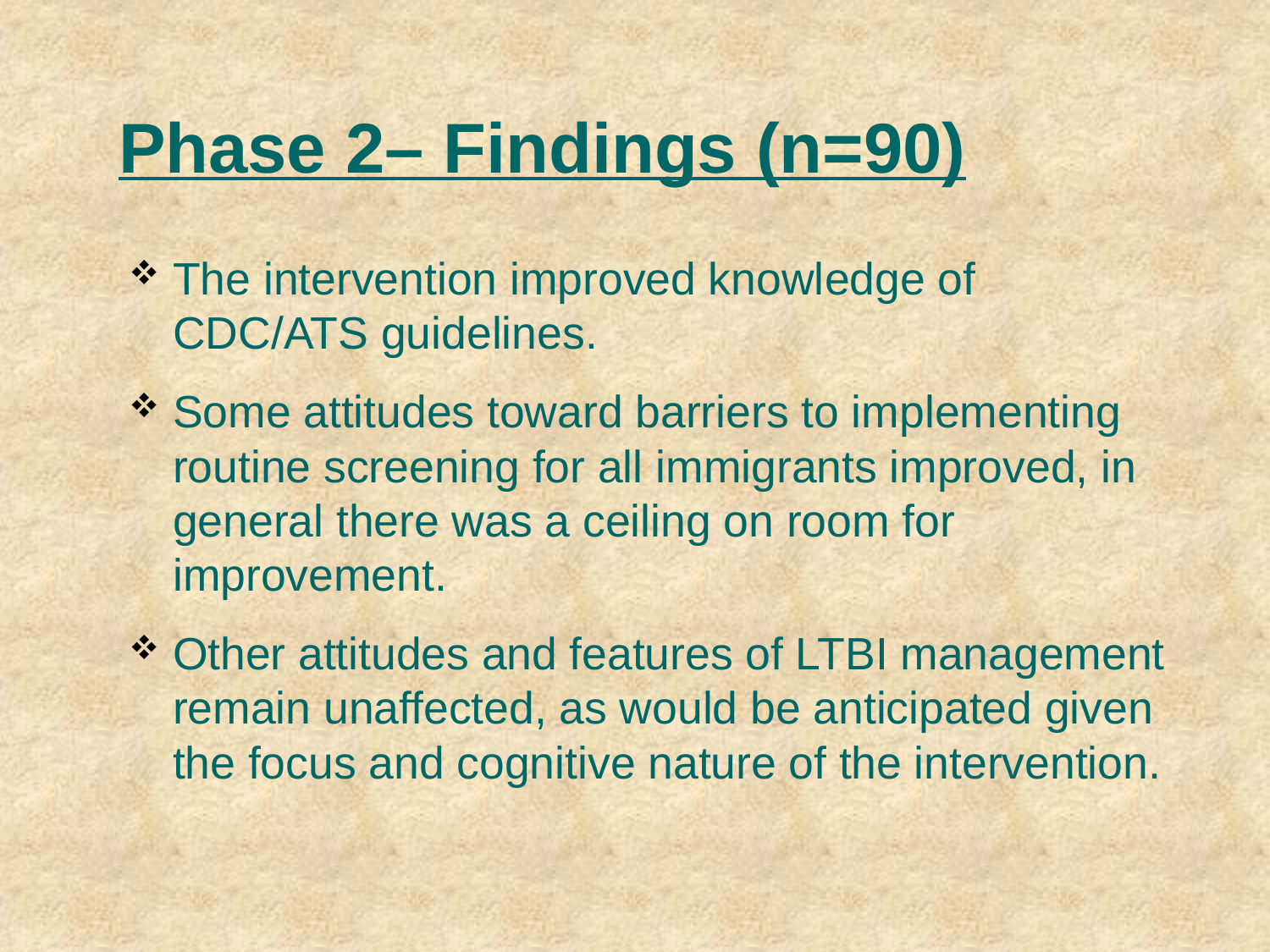

# Phase 2– Findings (n=90)
The intervention improved knowledge of CDC/ATS guidelines.
Some attitudes toward barriers to implementing routine screening for all immigrants improved, in general there was a ceiling on room for improvement.
Other attitudes and features of LTBI management remain unaffected, as would be anticipated given the focus and cognitive nature of the intervention.